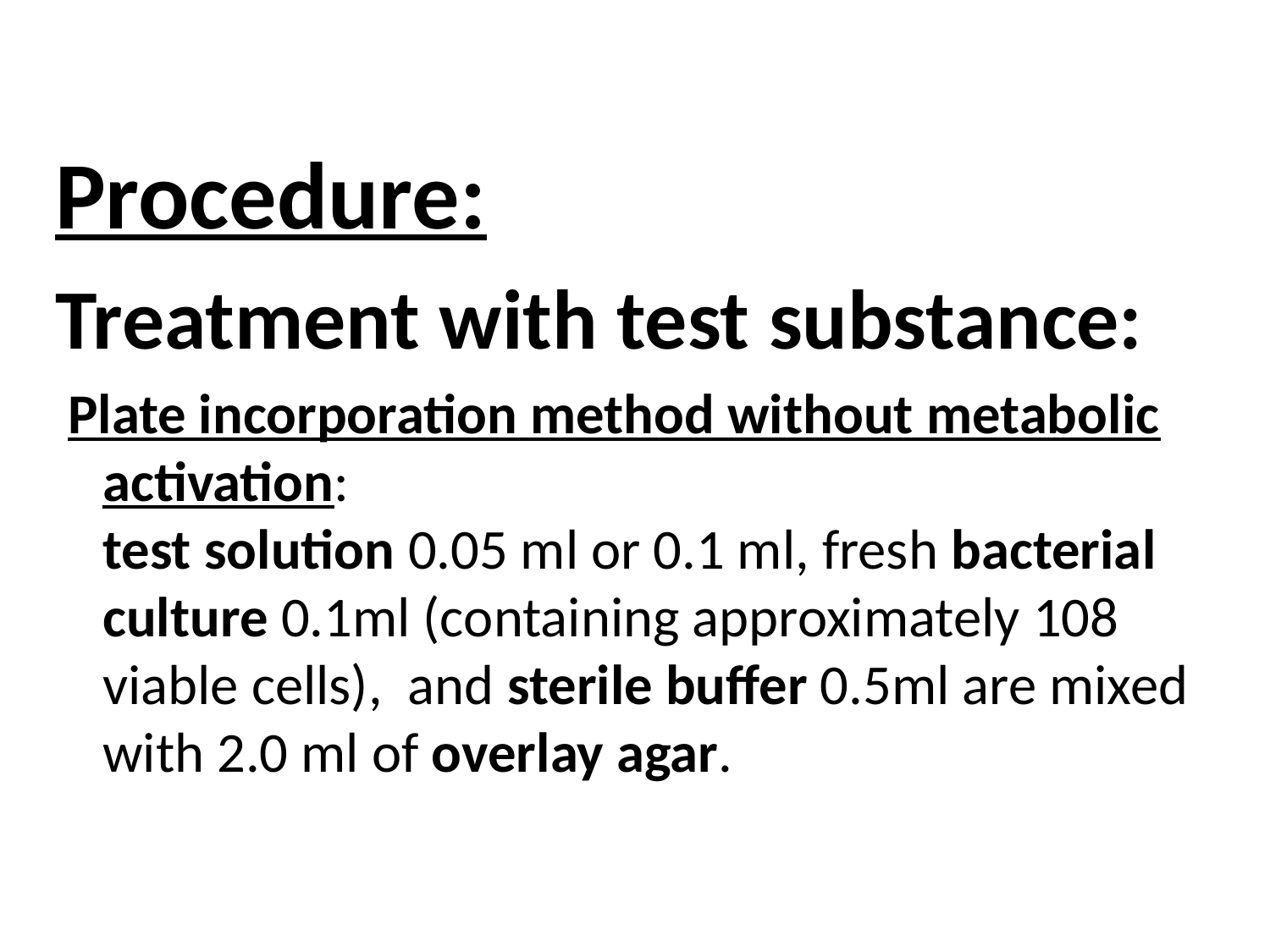

Procedure:
Treatment with test substance:
 Plate incorporation method without metabolic activation:
test solution 0.05 ml or 0.1 ml, fresh bacterial culture 0.1ml (containing approximately 108 viable cells),  and sterile buffer 0.5ml are mixed with 2.0 ml of overlay agar.